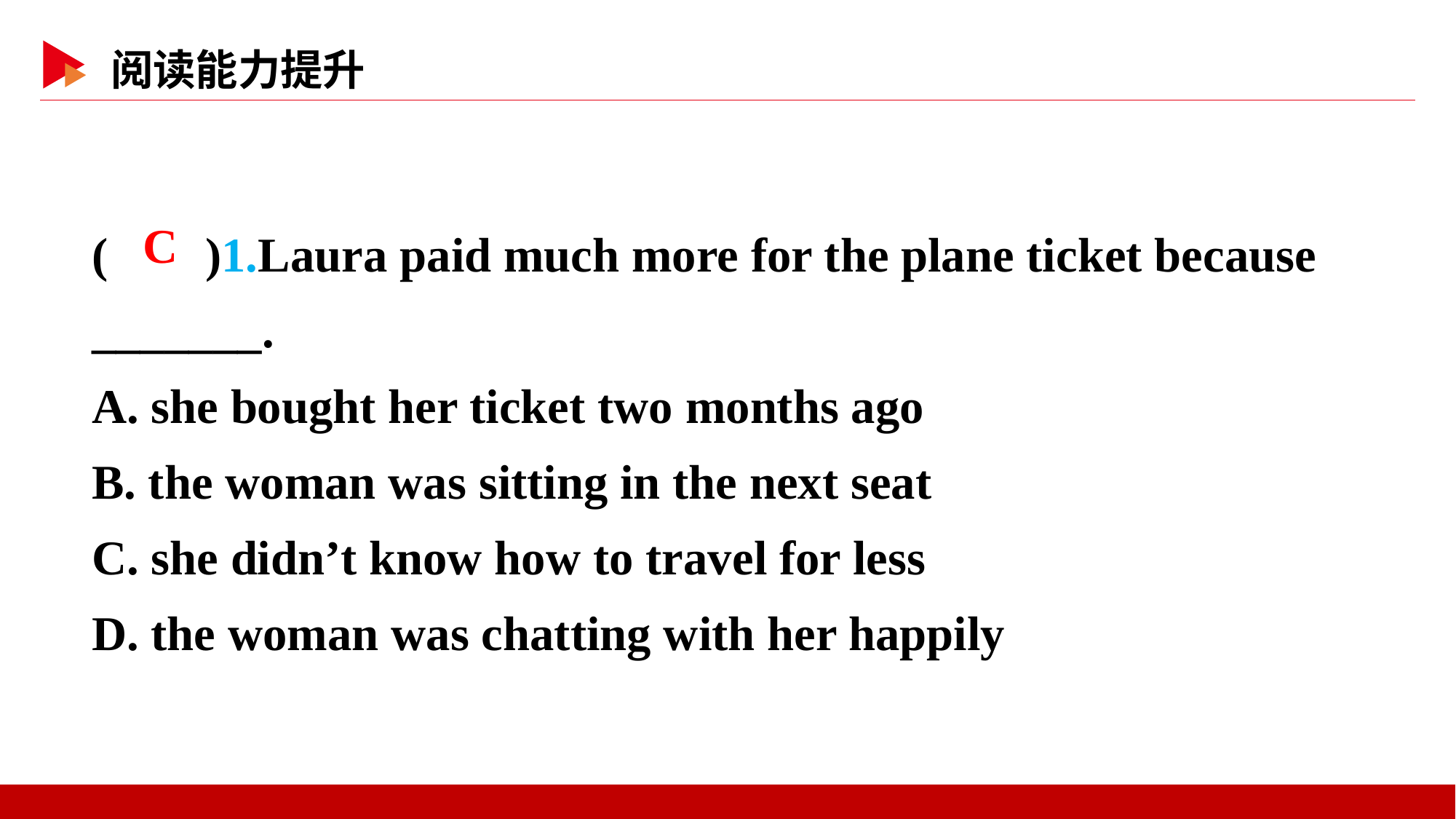

(        )1.Laura paid much more for the plane ticket because _______.
A. she bought her ticket two months ago
B. the woman was sitting in the next seat
C. she didn’t know how to travel for less
D. the woman was chatting with her happily
   C